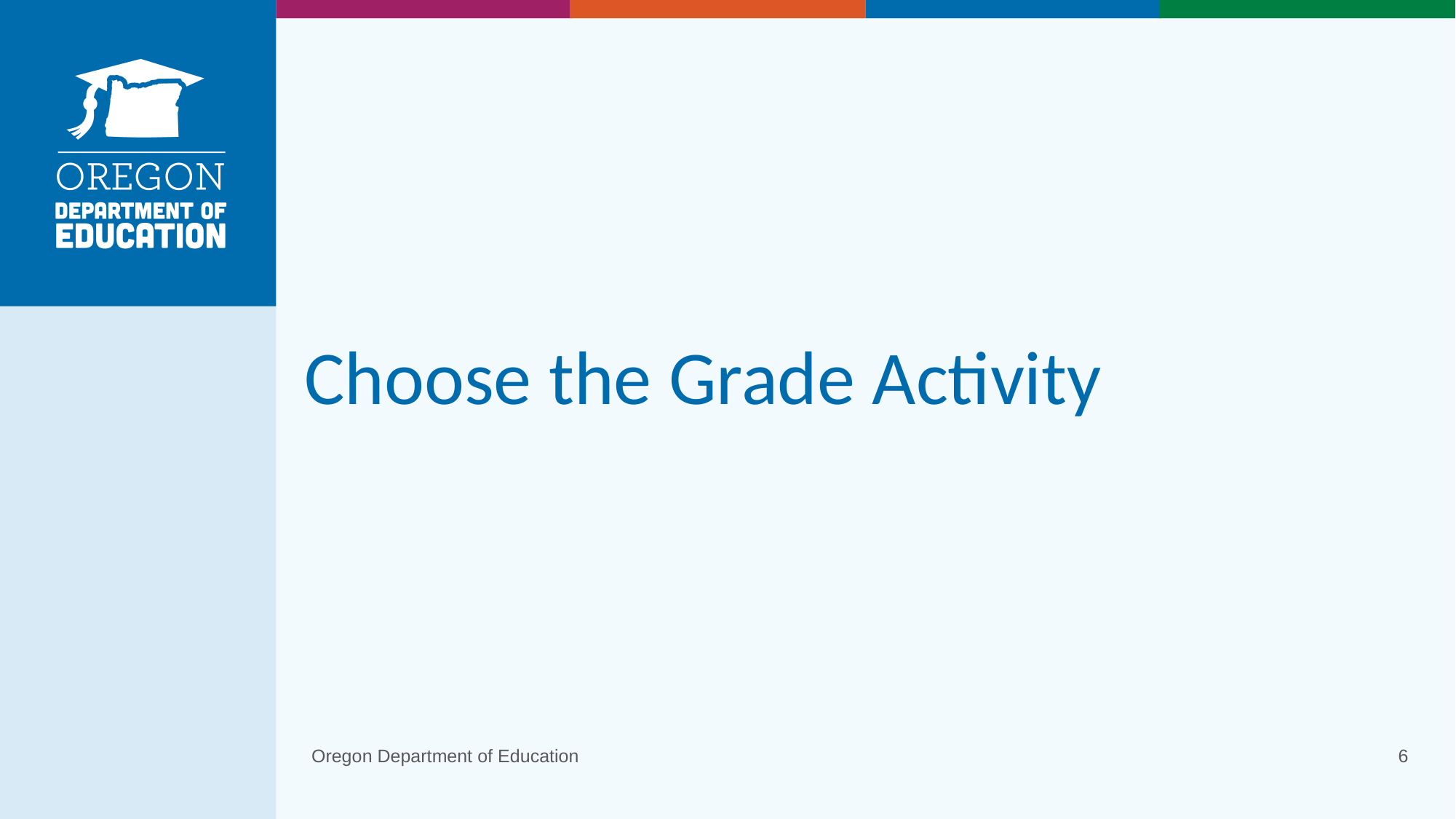

# Choose the Grade Activity
Oregon Department of Education
6